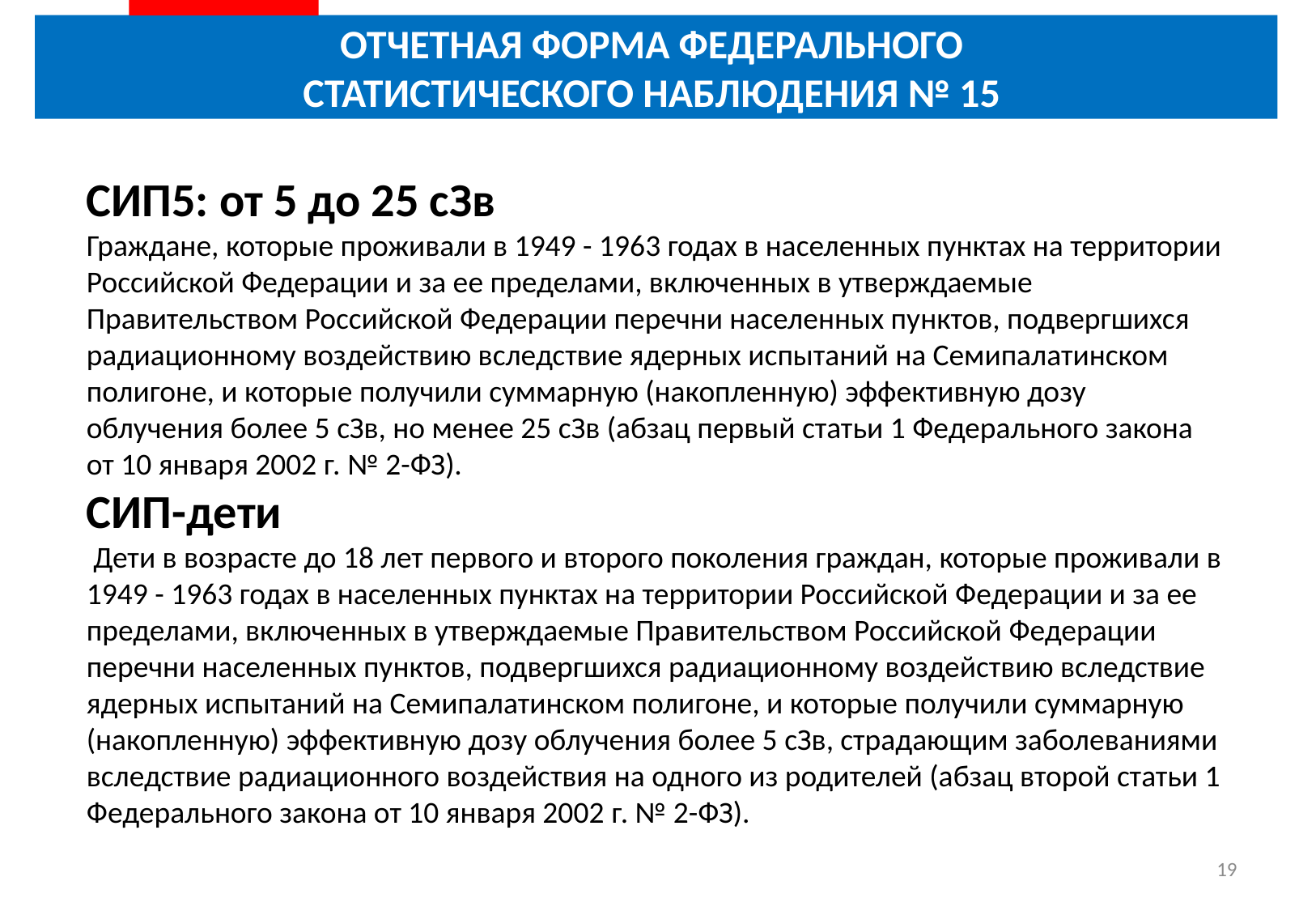

# ОТЧЕТНАЯ ФОРМА ФЕДЕРАЛЬНОГО СТАТИСТИЧЕСКОГО НАБЛЮДЕНИЯ № 15
СИП5: от 5 до 25 сЗв
Граждане, которые проживали в 1949 - 1963 годах в населенных пунктах на территории Российской Федерации и за ее пределами, включенных в утверждаемые Правительством Российской Федерации перечни населенных пунктов, подвергшихся радиационному воздействию вследствие ядерных испытаний на Семипалатинском полигоне, и которые получили суммарную (накопленную) эффективную дозу облучения более 5 сЗв, но менее 25 сЗв (абзац первый статьи 1 Федерального закона от 10 января 2002 г. № 2-ФЗ).
СИП-дети
 Дети в возрасте до 18 лет первого и второго поколения граждан, которые проживали в 1949 - 1963 годах в населенных пунктах на территории Российской Федерации и за ее пределами, включенных в утверждаемые Правительством Российской Федерации перечни населенных пунктов, подвергшихся радиационному воздействию вследствие ядерных испытаний на Семипалатинском полигоне, и которые получили суммарную (накопленную) эффективную дозу облучения более 5 сЗв, страдающим заболеваниями вследствие радиационного воздействия на одного из родителей (абзац второй статьи 1 Федерального закона от 10 января 2002 г. № 2-ФЗ).

19